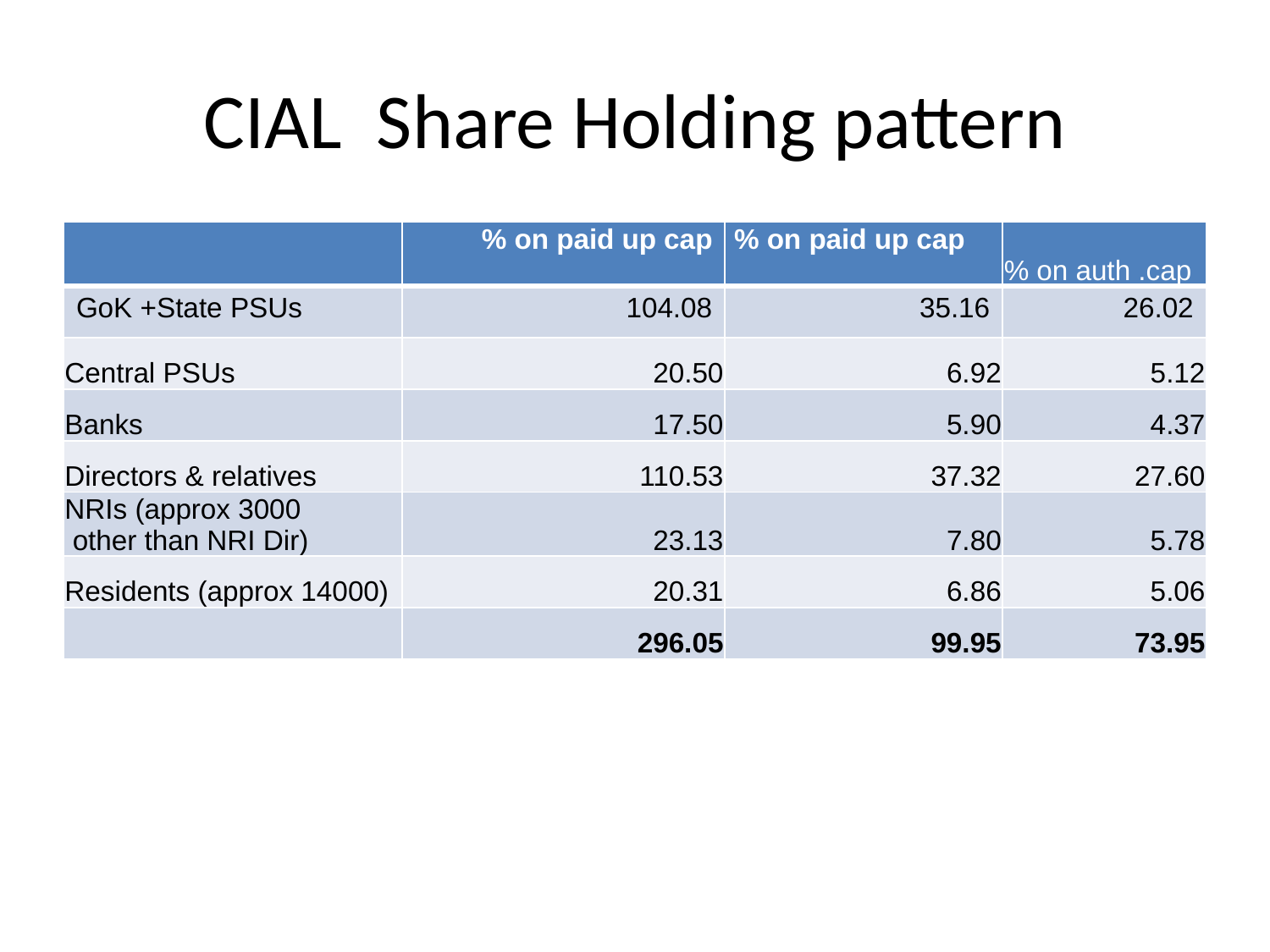

# CIAL  Share Holding pattern
|  | % on paid up cap | % on paid up cap | % on auth .cap |
| --- | --- | --- | --- |
| GoK +State PSUs | 104.08 | 35.16 | 26.02 |
| Central PSUs | 20.50 | 6.92 | 5.12 |
| Banks | 17.50 | 5.90 | 4.37 |
| Directors & relatives | 110.53 | 37.32 | 27.60 |
| NRIs (approx 3000 other than NRI Dir) | 23.13 | 7.80 | 5.78 |
| Residents (approx 14000) | 20.31 | 6.86 | 5.06 |
|  | 296.05 | 99.95 | 73.95 |